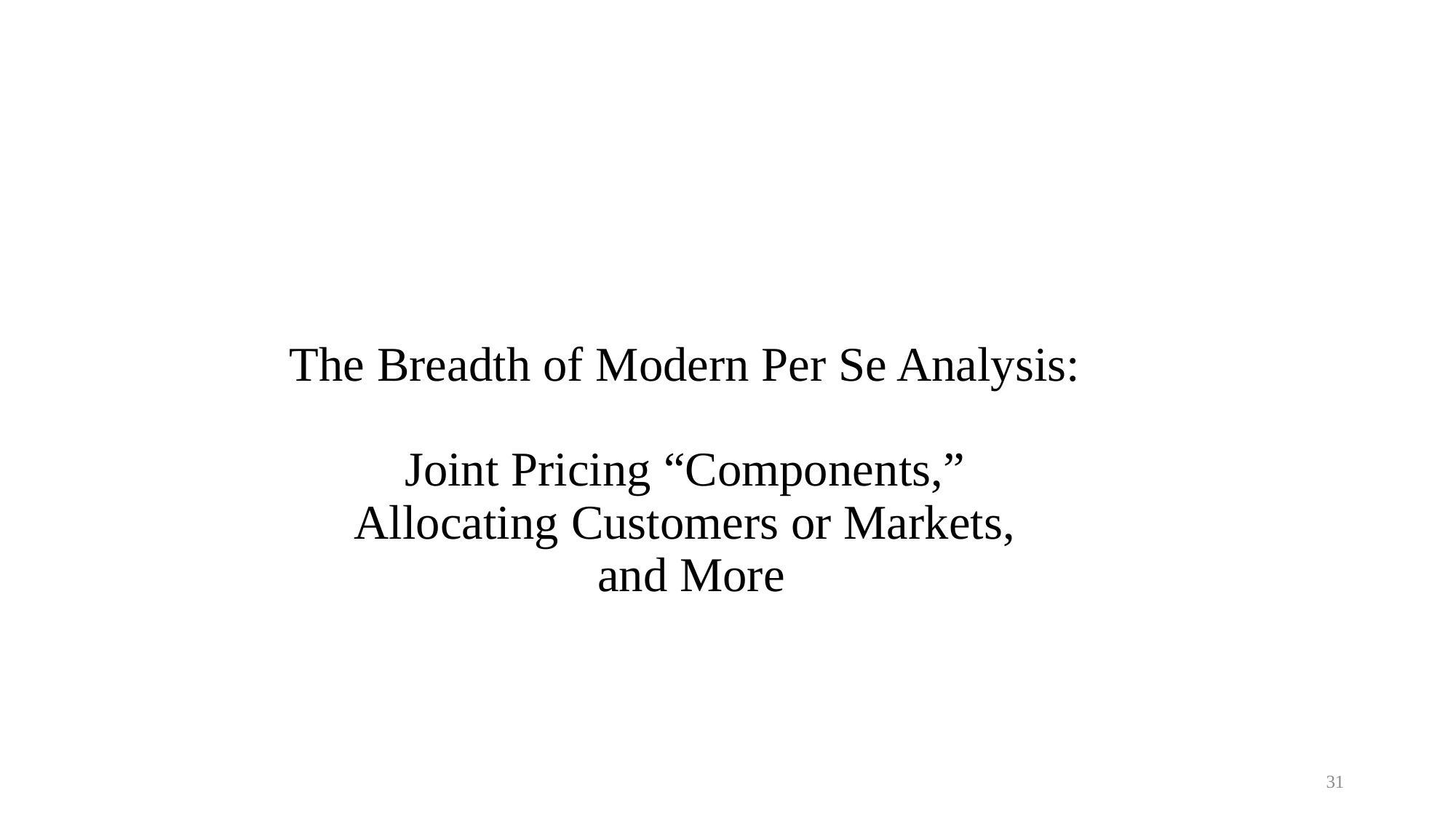

# The Breadth of Modern Per Se Analysis: Joint Pricing “Components,” Allocating Customers or Markets, and More

31